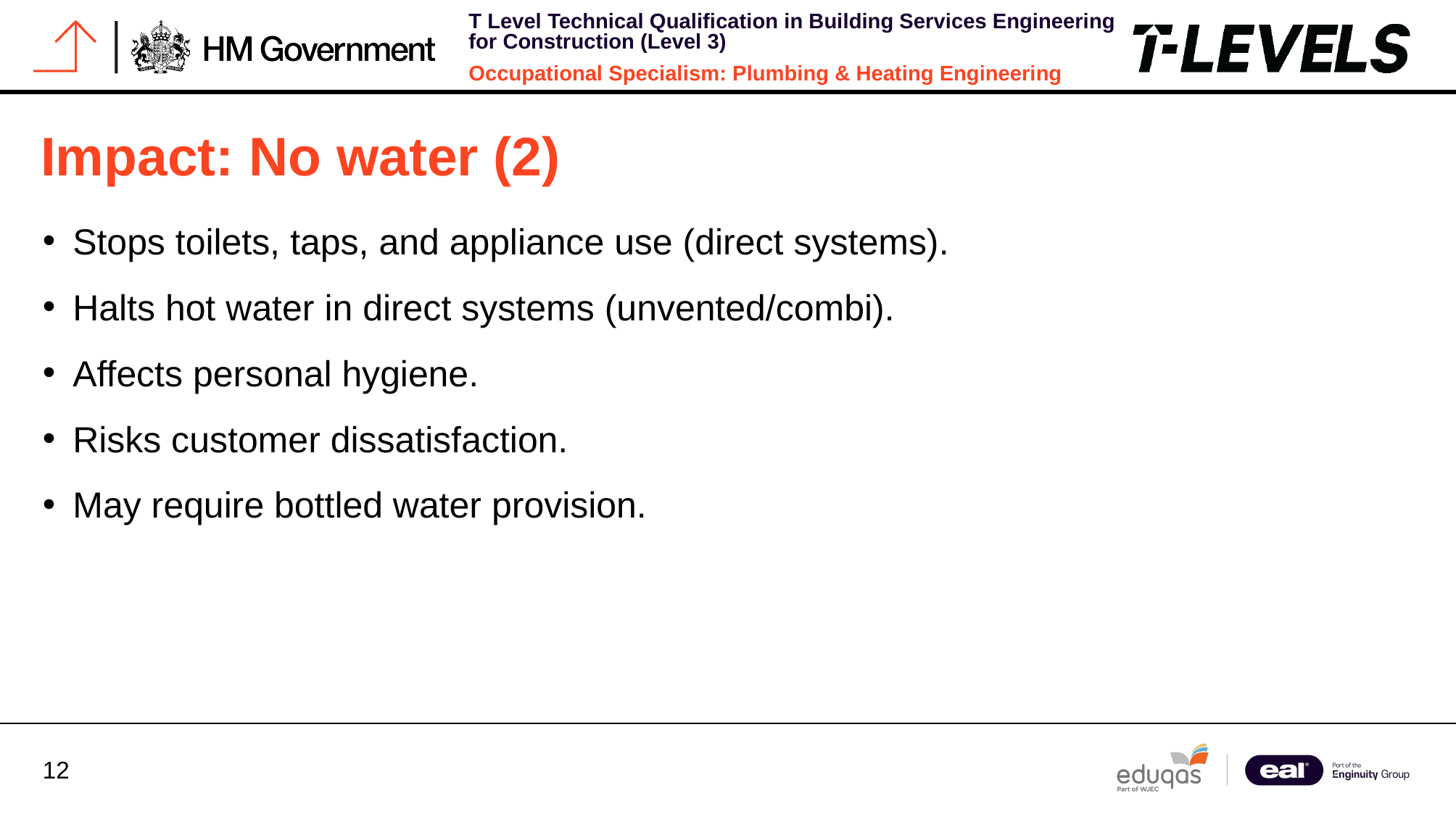

# Impact: No water (2)
Stops toilets, taps, and appliance use (direct systems).
Halts hot water in direct systems (unvented/combi).
Affects personal hygiene.
Risks customer dissatisfaction.
May require bottled water provision.